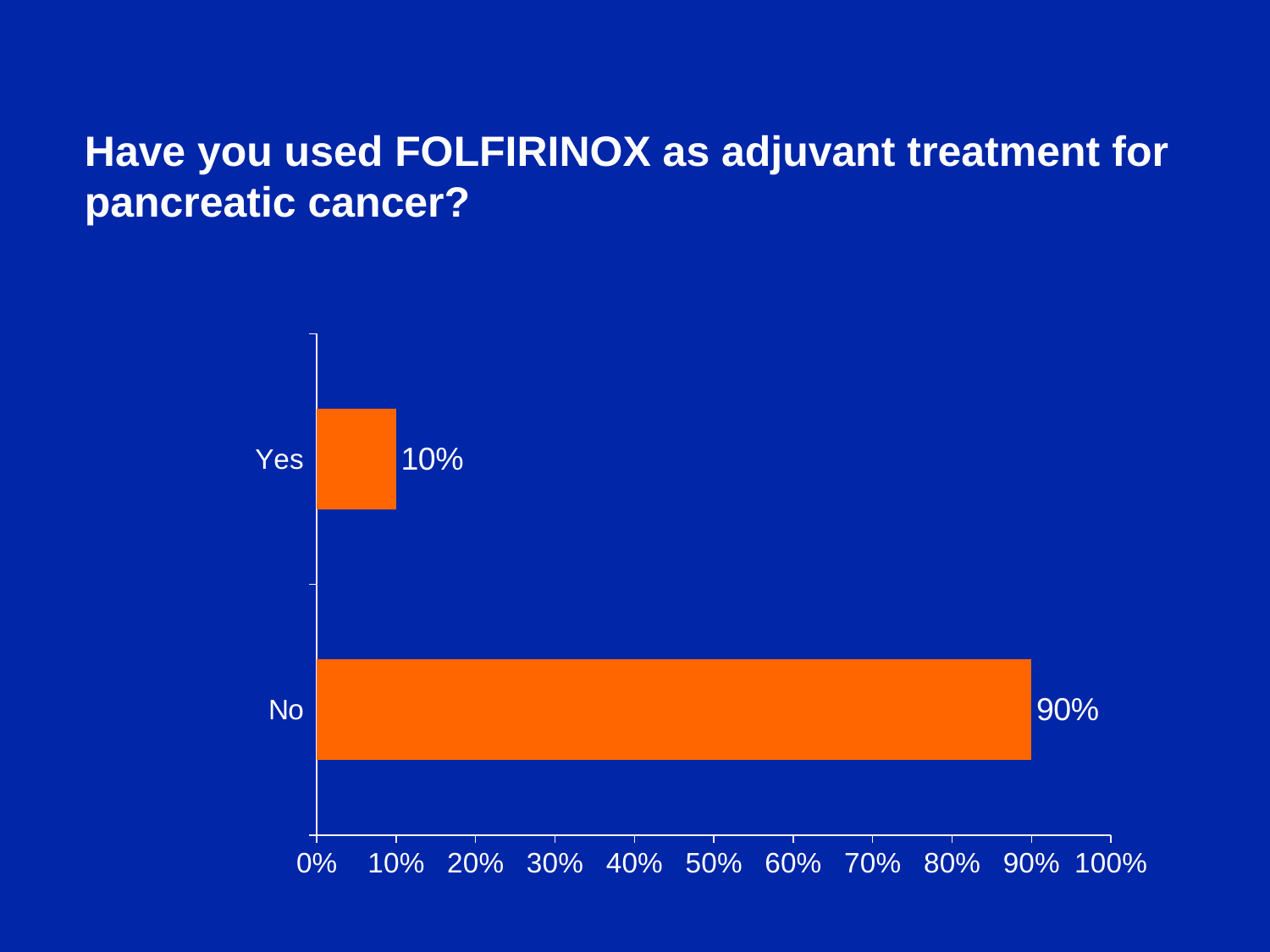

Have you used FOLFIRINOX as adjuvant treatment for pancreatic cancer?

### Chart

| Category | Series 1 |
|---|---|
| No | 0.9 |
| Yes | 0.1 |